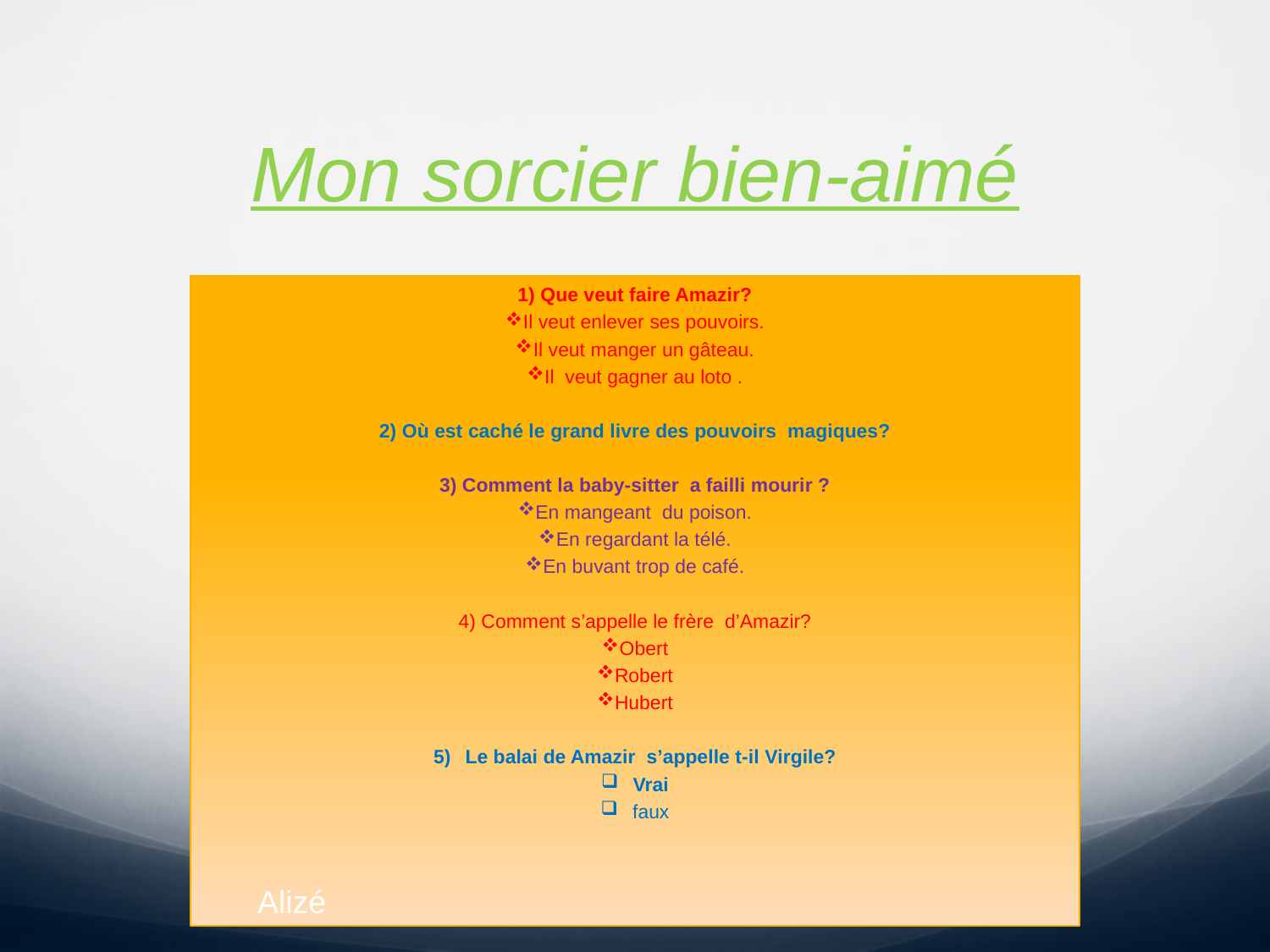

# Mon sorcier bien-aimé
1) Que veut faire Amazir?
Il veut enlever ses pouvoirs.
Il veut manger un gâteau.
Il  veut gagner au loto .

2) Où est caché le grand livre des pouvoirs  magiques?

3) Comment la baby-sitter  a failli mourir ?
En mangeant  du poison.
En regardant la télé.
En buvant trop de café.

4) Comment s’appelle le frère  d’Amazir?
Obert
Robert
Hubert

Le balai de Amazir  s’appelle t-il Virgile?
Vrai
faux

Alizé